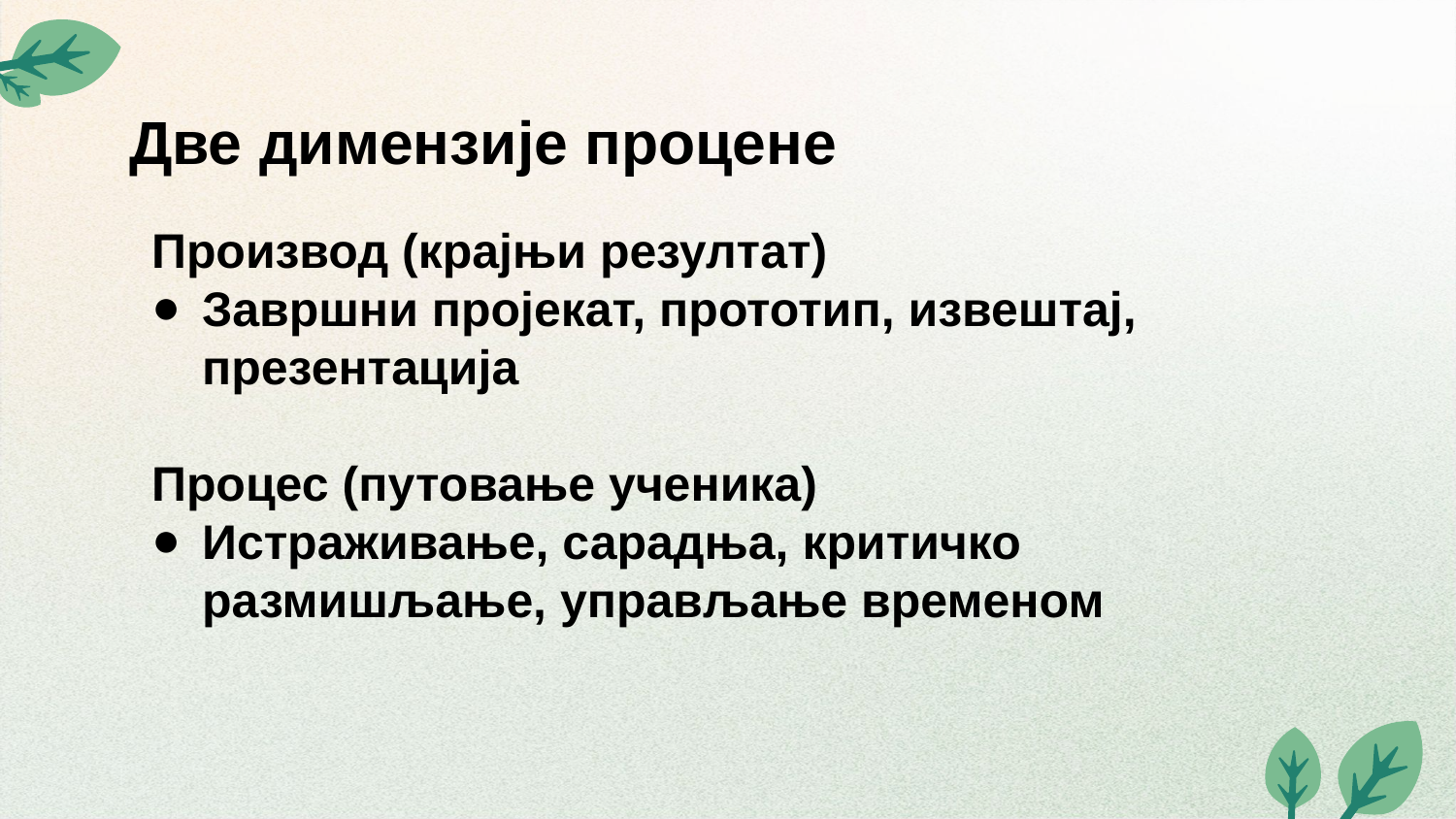

# Две димензије процене
Производ (крајњи резултат)
Завршни пројекат, прототип, извештај, презентација

Процес (путовање ученика)
Истраживање, сарадња, критичко размишљање, управљање временом